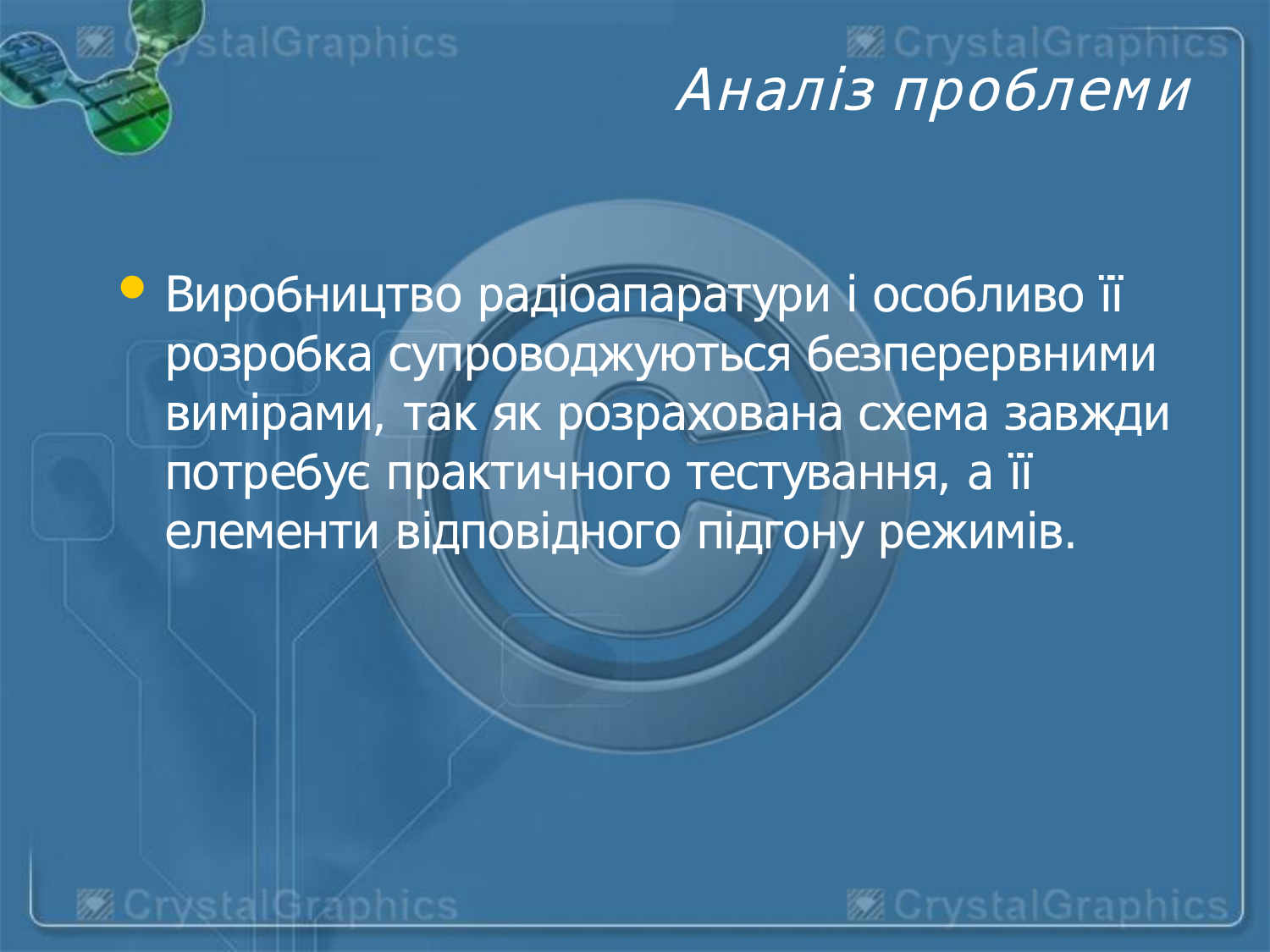

# Аналіз проблеми
Виробництво радіоапаратури і особливо її розробка супроводжуються безперервними вимірами, так як розрахована схема завжди потребує практичного тестування, а її елементи відповідного підгону режимів.